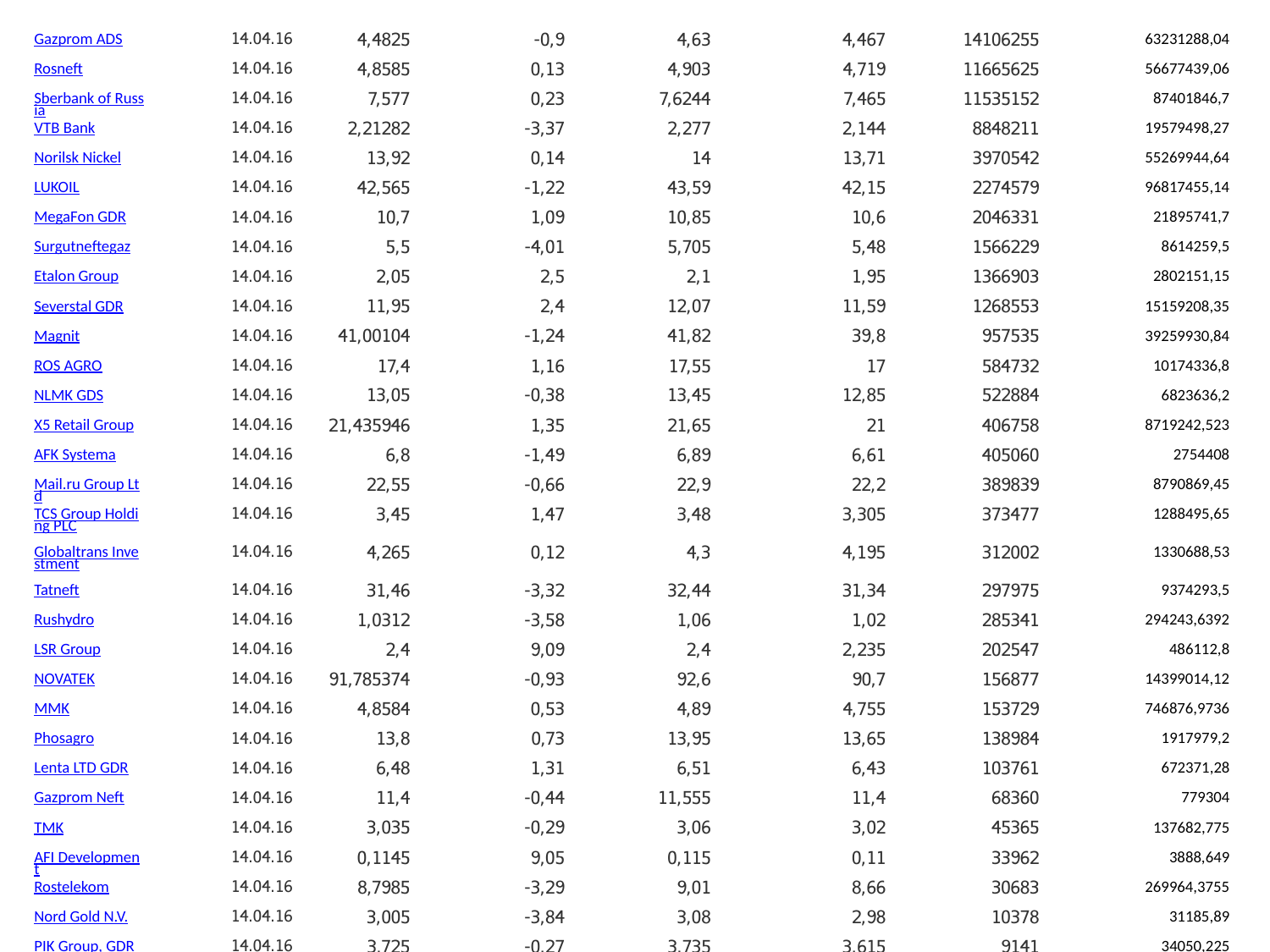

| Gazprom ADS | 14.04.16 | 4,4825 | -0,9 | 4,63 | 4,467 | 14106255 | 63231288,04 |
| --- | --- | --- | --- | --- | --- | --- | --- |
| Rosneft | 14.04.16 | 4,8585 | 0,13 | 4,903 | 4,719 | 11665625 | 56677439,06 |
| Sberbank of Russia | 14.04.16 | 7,577 | 0,23 | 7,6244 | 7,465 | 11535152 | 87401846,7 |
| VTB Bank | 14.04.16 | 2,21282 | -3,37 | 2,277 | 2,144 | 8848211 | 19579498,27 |
| Norilsk Nickel | 14.04.16 | 13,92 | 0,14 | 14 | 13,71 | 3970542 | 55269944,64 |
| LUKOIL | 14.04.16 | 42,565 | -1,22 | 43,59 | 42,15 | 2274579 | 96817455,14 |
| MegaFon GDR | 14.04.16 | 10,7 | 1,09 | 10,85 | 10,6 | 2046331 | 21895741,7 |
| Surgutneftegaz | 14.04.16 | 5,5 | -4,01 | 5,705 | 5,48 | 1566229 | 8614259,5 |
| Etalon Group | 14.04.16 | 2,05 | 2,5 | 2,1 | 1,95 | 1366903 | 2802151,15 |
| Severstal GDR | 14.04.16 | 11,95 | 2,4 | 12,07 | 11,59 | 1268553 | 15159208,35 |
| Magnit | 14.04.16 | 41,00104 | -1,24 | 41,82 | 39,8 | 957535 | 39259930,84 |
| ROS AGRO | 14.04.16 | 17,4 | 1,16 | 17,55 | 17 | 584732 | 10174336,8 |
| NLMK GDS | 14.04.16 | 13,05 | -0,38 | 13,45 | 12,85 | 522884 | 6823636,2 |
| X5 Retail Group | 14.04.16 | 21,435946 | 1,35 | 21,65 | 21 | 406758 | 8719242,523 |
| AFK Systema | 14.04.16 | 6,8 | -1,49 | 6,89 | 6,61 | 405060 | 2754408 |
| Mail.ru Group Ltd | 14.04.16 | 22,55 | -0,66 | 22,9 | 22,2 | 389839 | 8790869,45 |
| TCS Group Holding PLC | 14.04.16 | 3,45 | 1,47 | 3,48 | 3,305 | 373477 | 1288495,65 |
| Globaltrans Investment | 14.04.16 | 4,265 | 0,12 | 4,3 | 4,195 | 312002 | 1330688,53 |
| Tatneft | 14.04.16 | 31,46 | -3,32 | 32,44 | 31,34 | 297975 | 9374293,5 |
| Rushydro | 14.04.16 | 1,0312 | -3,58 | 1,06 | 1,02 | 285341 | 294243,6392 |
| LSR Group | 14.04.16 | 2,4 | 9,09 | 2,4 | 2,235 | 202547 | 486112,8 |
| NOVATEK | 14.04.16 | 91,785374 | -0,93 | 92,6 | 90,7 | 156877 | 14399014,12 |
| MMK | 14.04.16 | 4,8584 | 0,53 | 4,89 | 4,755 | 153729 | 746876,9736 |
| Phosagro | 14.04.16 | 13,8 | 0,73 | 13,95 | 13,65 | 138984 | 1917979,2 |
| Lenta LTD GDR | 14.04.16 | 6,48 | 1,31 | 6,51 | 6,43 | 103761 | 672371,28 |
| Gazprom Neft | 14.04.16 | 11,4 | -0,44 | 11,555 | 11,4 | 68360 | 779304 |
| TMK | 14.04.16 | 3,035 | -0,29 | 3,06 | 3,02 | 45365 | 137682,775 |
| AFI Development | 14.04.16 | 0,1145 | 9,05 | 0,115 | 0,11 | 33962 | 3888,649 |
| Rostelekom | 14.04.16 | 8,7985 | -3,29 | 9,01 | 8,66 | 30683 | 269964,3755 |
| Nord Gold N.V. | 14.04.16 | 3,005 | -3,84 | 3,08 | 2,98 | 10378 | 31185,89 |
| PIK Group, GDR | 14.04.16 | 3,725 | -0,27 | 3,735 | 3,615 | 9141 | 34050,225 |
| MD Medical Group GDR | 14.04.16 | 5,45 | 3,61 | 5,5 | 5,22 | 7435 | 40520,75 |
| Global Ports Investments | 14.04.16 | 3,195 | 0,16 | 3,2 | 3,195 | 6185 | 19761,075 |
| Acron | 14.04.16 | 5,35 | 0,94 | 5,35 | 5,35 | 2980 | 15943 |
| HMS Group | 14.04.16 | 3,45 | 0 | 3,45 | 3,45 | 2800 | 9660 |
| O'KEY Group S.A. | 14.04.16 | 1,9 | 2,7 | 1,9 | 1,7 | 2015 | 3828,5 |
| Novorossiysk CSP | 14.04.16 | 4,1 | 0 | 4,2 | 4,1 | 694 | 2845,4 |
| Pharmstandard | 14.04.16 | 3,7 | -7,38 | 3,7 | 3,7 | 500 | 1850 |